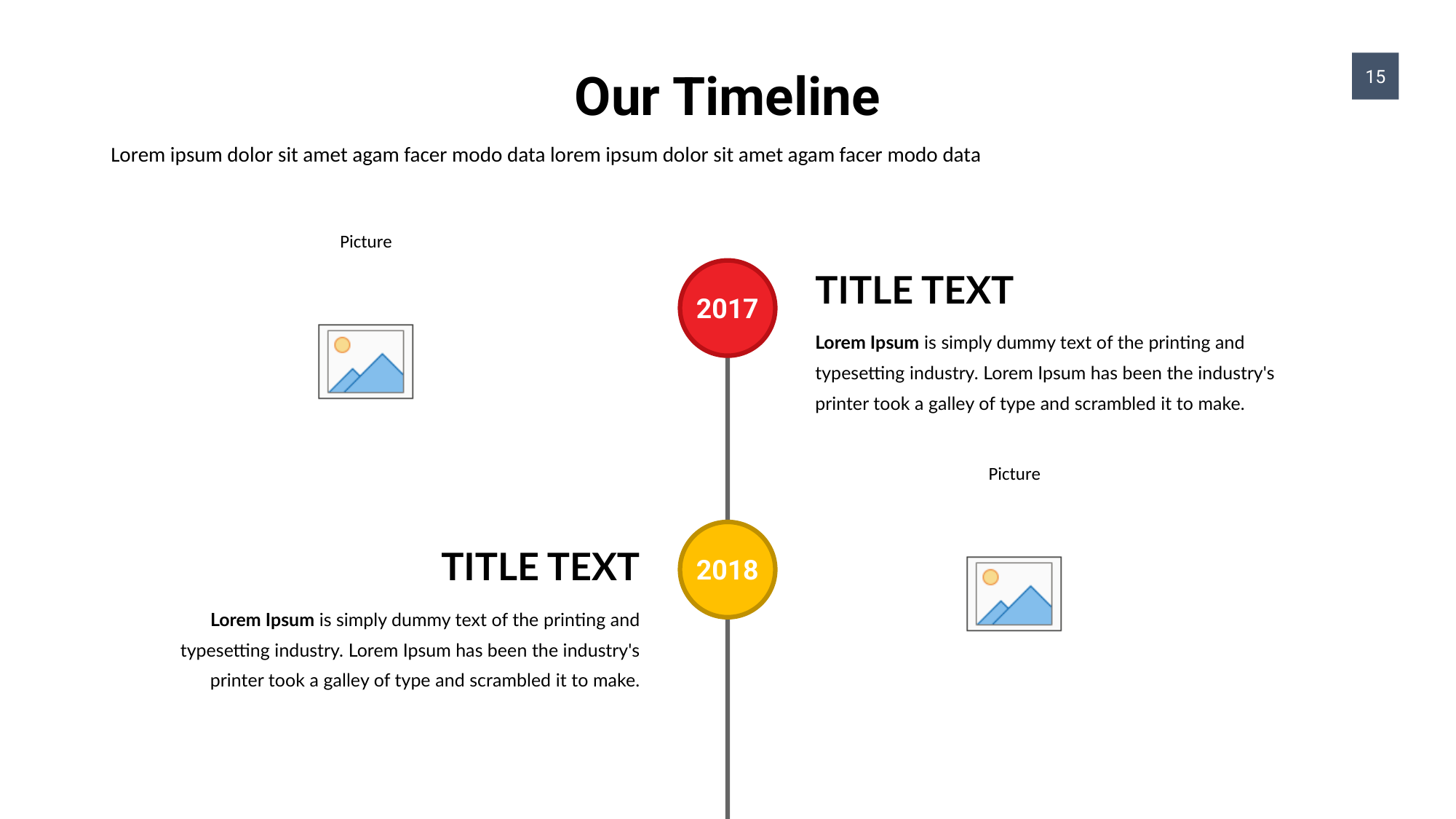

Our Timeline
15
Lorem ipsum dolor sit amet agam facer modo data lorem ipsum dolor sit amet agam facer modo data

TITLE TEXT
Lorem Ipsum is simply dummy text of the printing and typesetting industry. Lorem Ipsum has been the industry's printer took a galley of type and scrambled it to make.
2017

TITLE TEXT
Lorem Ipsum is simply dummy text of the printing and typesetting industry. Lorem Ipsum has been the industry's printer took a galley of type and scrambled it to make.
2018